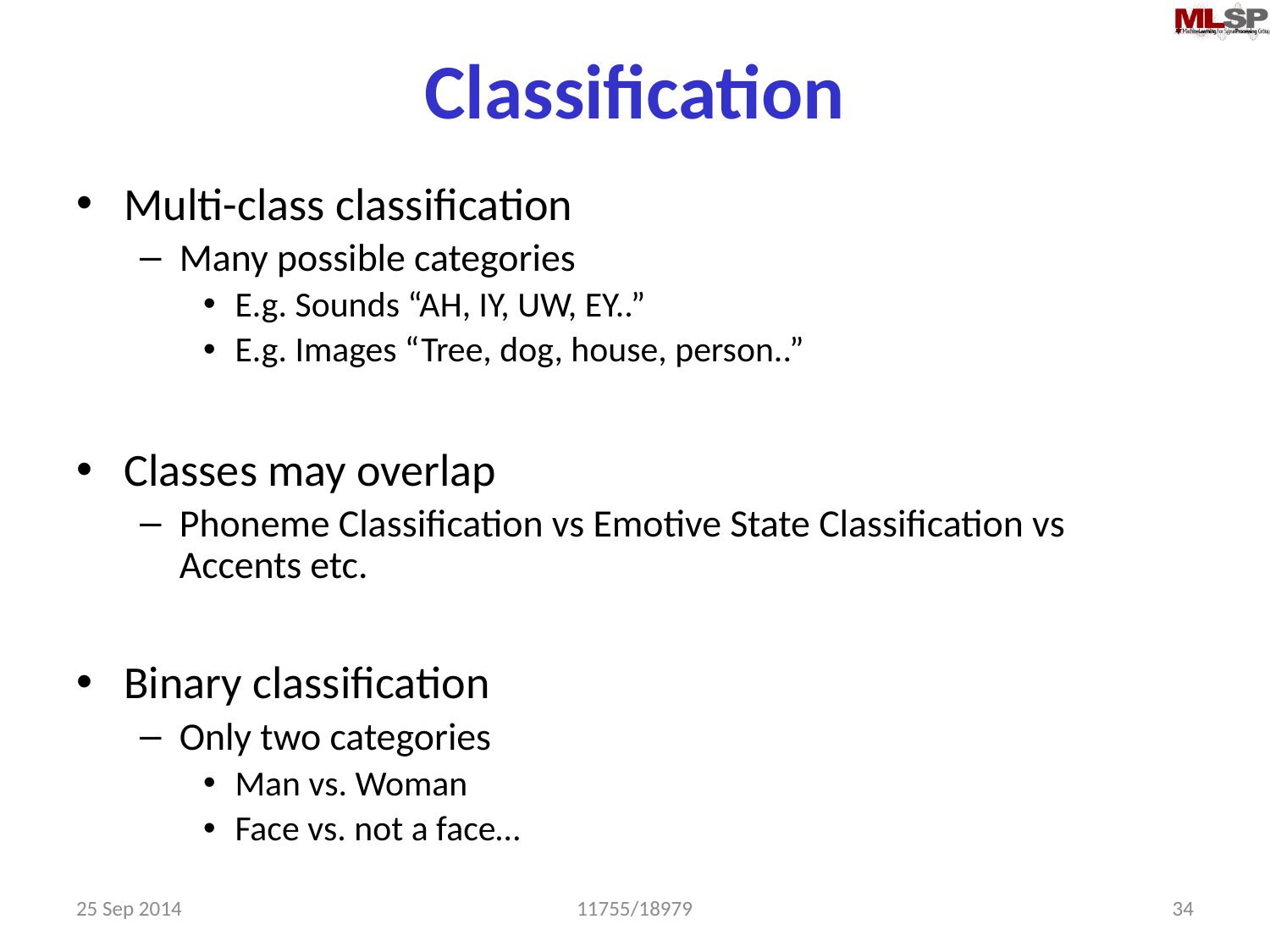

# Classification
Multi-class classification
Many possible categories
E.g. Sounds “AH, IY, UW, EY..”
E.g. Images “Tree, dog, house, person..”

Classes may overlap
Phoneme Classification vs Emotive State Classification vs Accents etc.

Binary classification
Only two categories
Man vs. Woman
Face vs. not a face…
25 Sep 2014
11755/18979
34